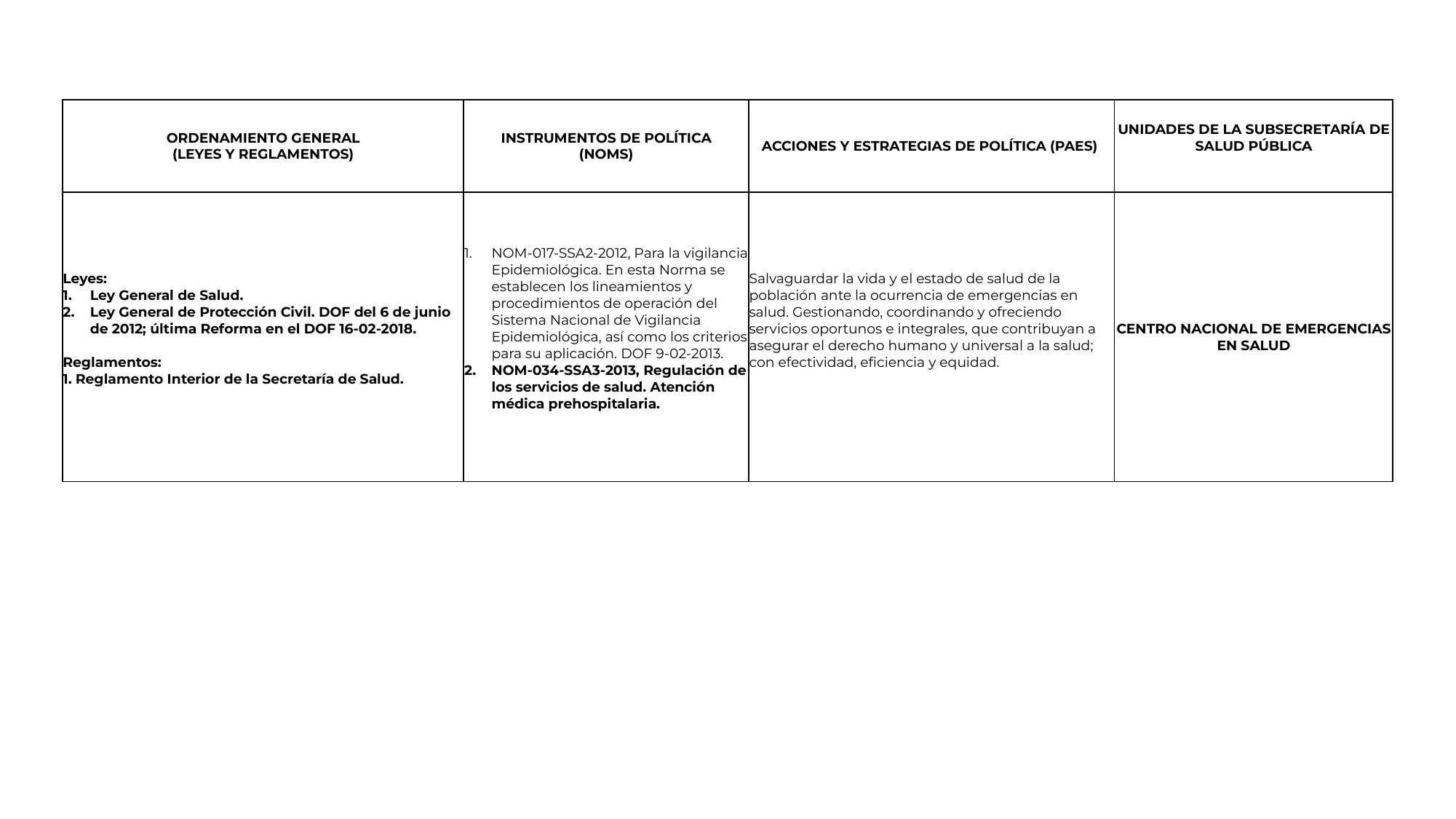

| ORDENAMIENTO GENERAL (LEYES Y REGLAMENTOS) | INSTRUMENTOS DE POLÍTICA (NOMS) | ACCIONES Y ESTRATEGIAS DE POLÍTICA (PAES) | UNIDADES DE LA SUBSECRETARÍA DE SALUD PÚBLICA |
| --- | --- | --- | --- |
| Leyes: Ley General de Salud. Ley General de Protección Civil. DOF del 6 de junio de 2012; última Reforma en el DOF 16-02-2018. Reglamentos: 1. Reglamento Interior de la Secretaría de Salud. | NOM-017-SSA2-2012, Para la vigilancia Epidemiológica. En esta Norma se establecen los lineamientos y procedimientos de operación del Sistema Nacional de Vigilancia Epidemiológica, así como los criterios para su aplicación. DOF 9-02-2013. NOM-034-SSA3-2013, Regulación de los servicios de salud. Atención médica prehospitalaria. | Salvaguardar la vida y el estado de salud de la población ante la ocurrencia de emergencias en salud. Gestionando, coordinando y ofreciendo servicios oportunos e integrales, que contribuyan a asegurar el derecho humano y universal a la salud; con efectividad, eficiencia y equidad. | CENTRO NACIONAL DE EMERGENCIAS EN SALUD |